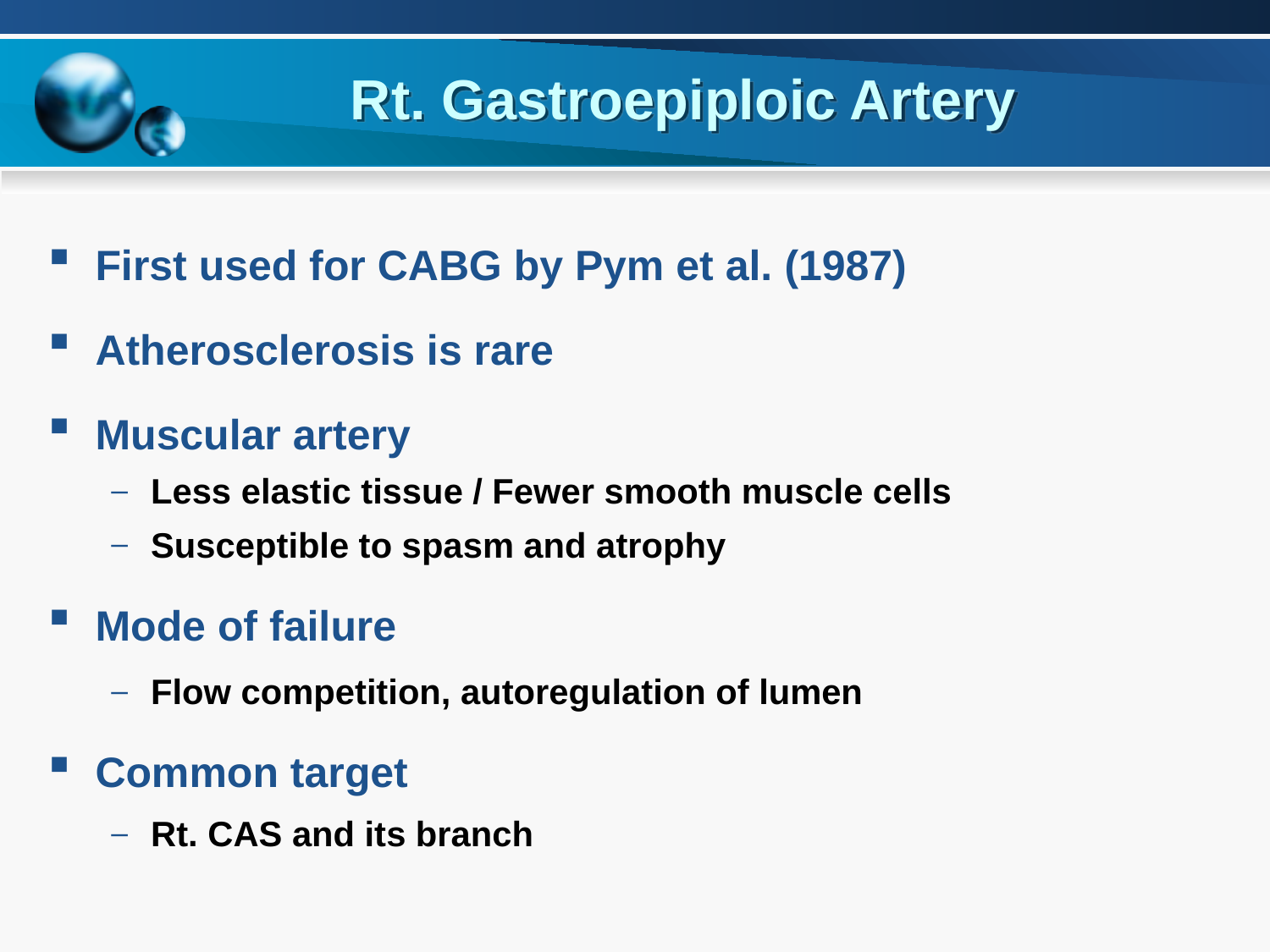

# Rt. Gastroepiploic Artery
First used for CABG by Pym et al. (1987)
Atherosclerosis is rare
Muscular artery
Less elastic tissue / Fewer smooth muscle cells
Susceptible to spasm and atrophy
Mode of failure
Flow competition, autoregulation of lumen
Common target
Rt. CAS and its branch